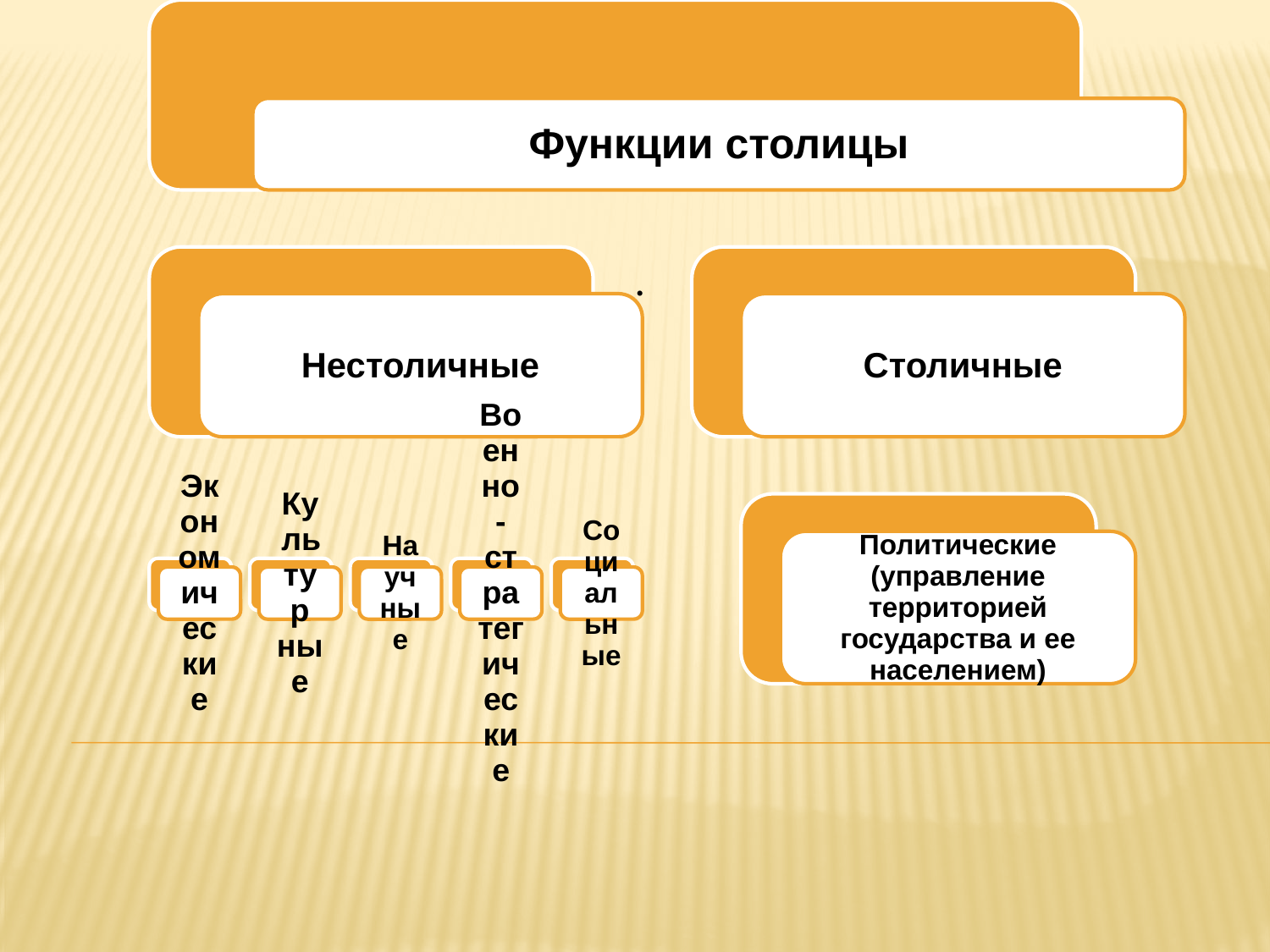

Функции столицы
Нестоличные
Экономические
Культур
ные
Столичные
Политические (управление территорией государства и ее населением)
Научные
Военно-стратегические
Социальные
.